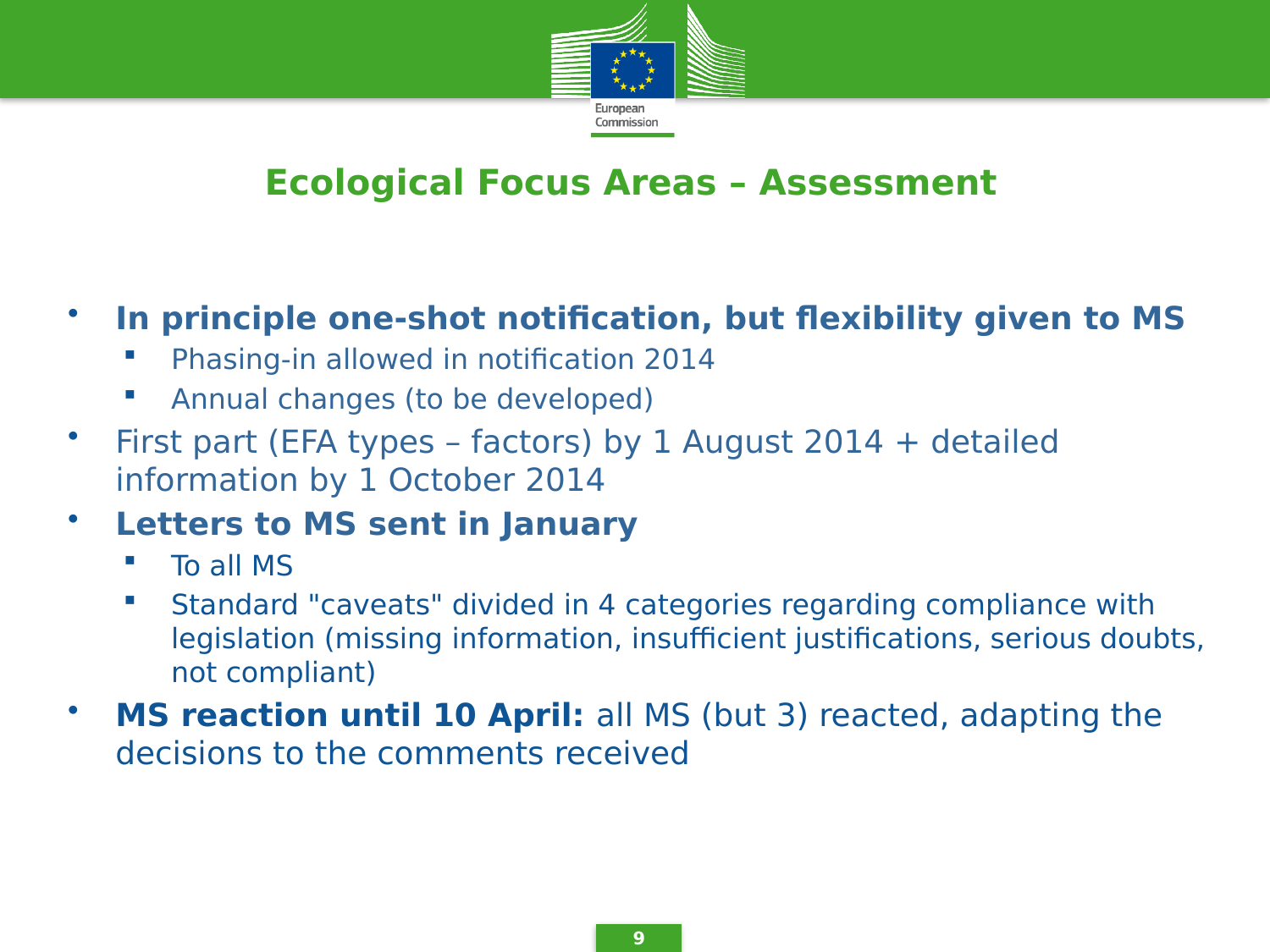

# Ecological Focus Areas – Assessment

In principle one-shot notification, but flexibility given to MS
Phasing-in allowed in notification 2014
Annual changes (to be developed)
First part (EFA types – factors) by 1 August 2014 + detailed information by 1 October 2014
Letters to MS sent in January
To all MS
Standard "caveats" divided in 4 categories regarding compliance with legislation (missing information, insufficient justifications, serious doubts, not compliant)
MS reaction until 10 April: all MS (but 3) reacted, adapting the decisions to the comments received

9